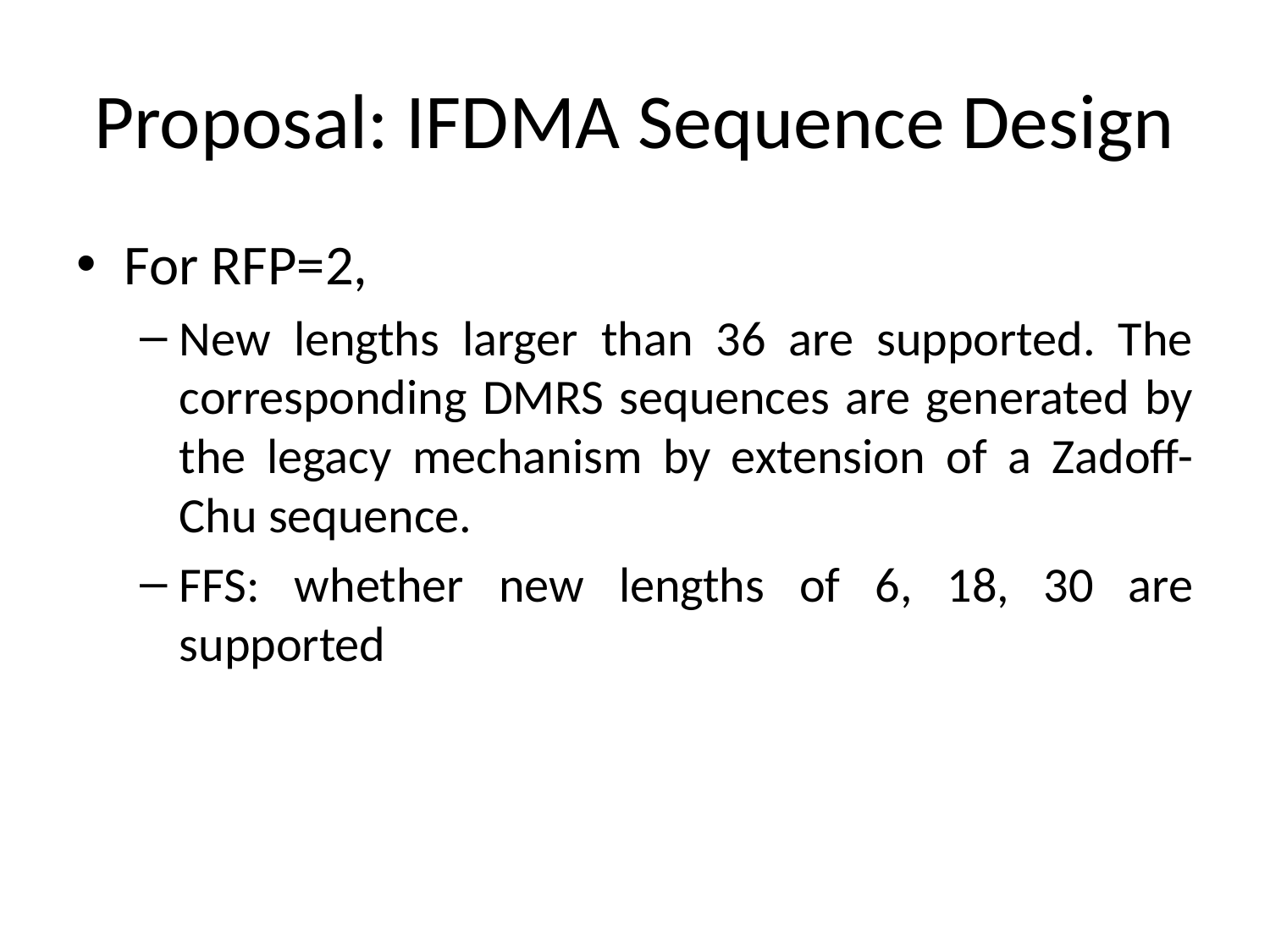

# Proposal: IFDMA Sequence Design
For RFP=2,
New lengths larger than 36 are supported. The corresponding DMRS sequences are generated by the legacy mechanism by extension of a Zadoff-Chu sequence.
FFS: whether new lengths of 6, 18, 30 are supported